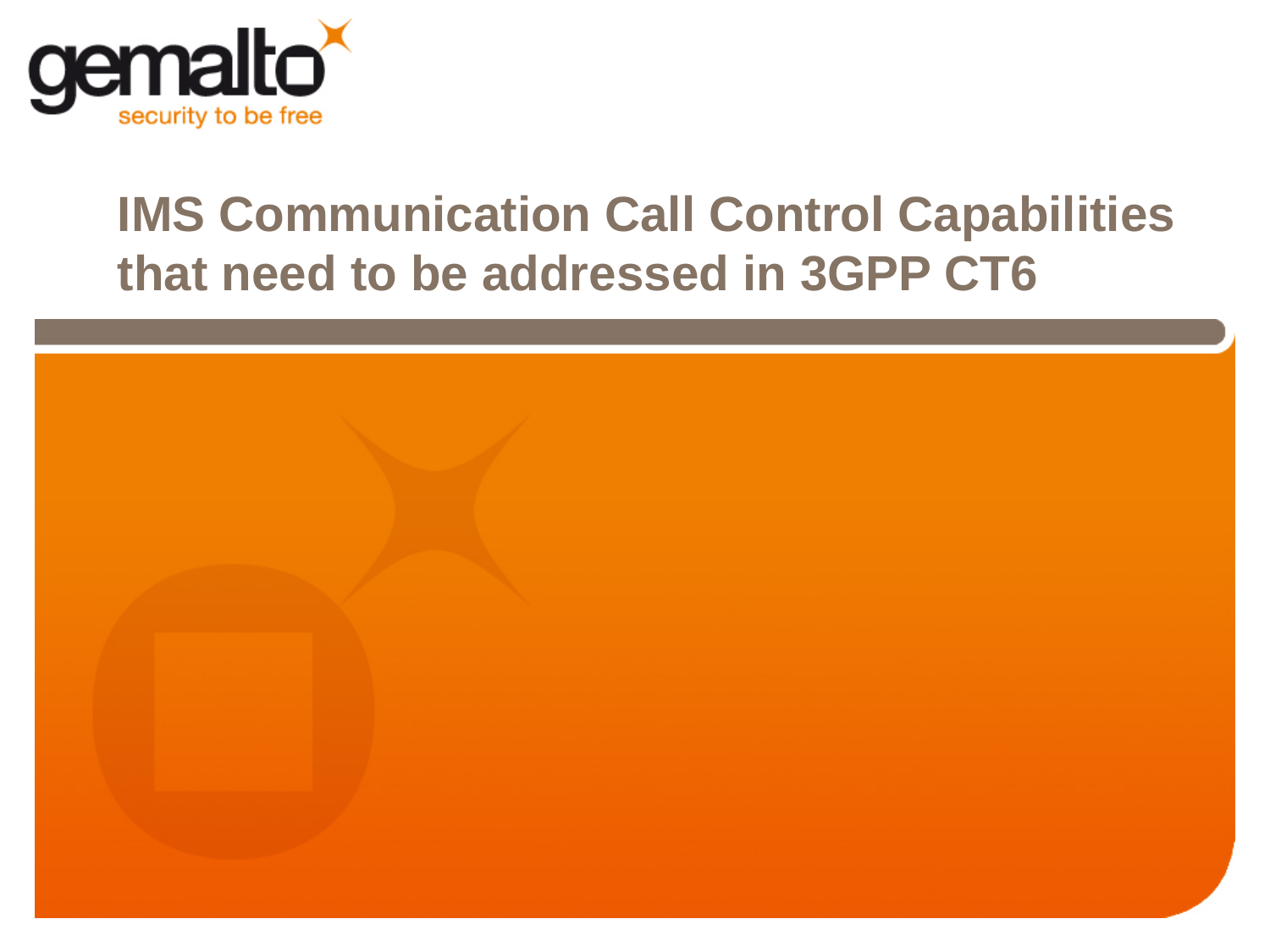

# IMS Communication Call Control Capabilities that need to be addressed in 3GPP CT6
1